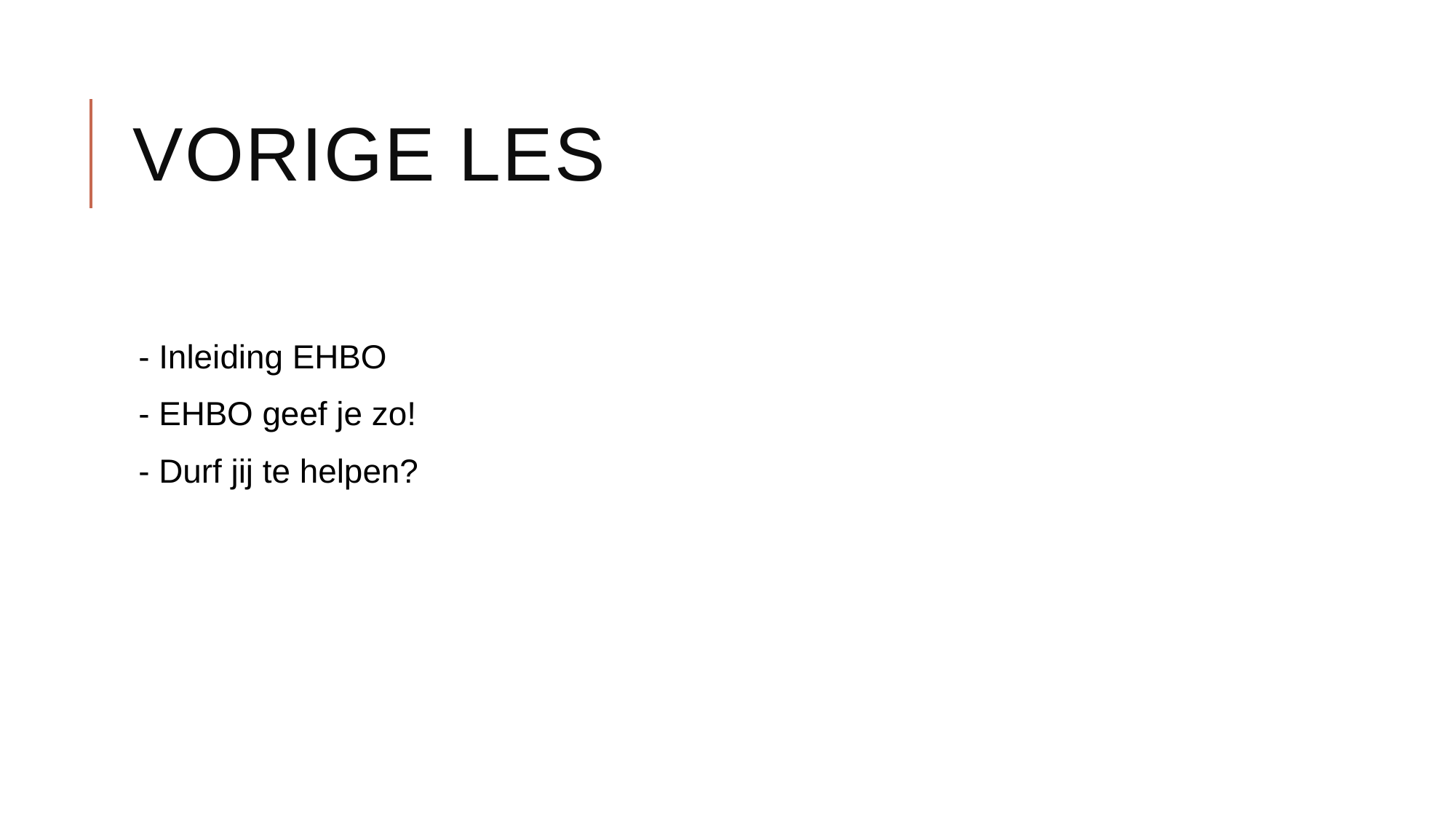

# Vorige les

- Inleiding EHBO
- EHBO geef je zo!
- Durf jij te helpen?